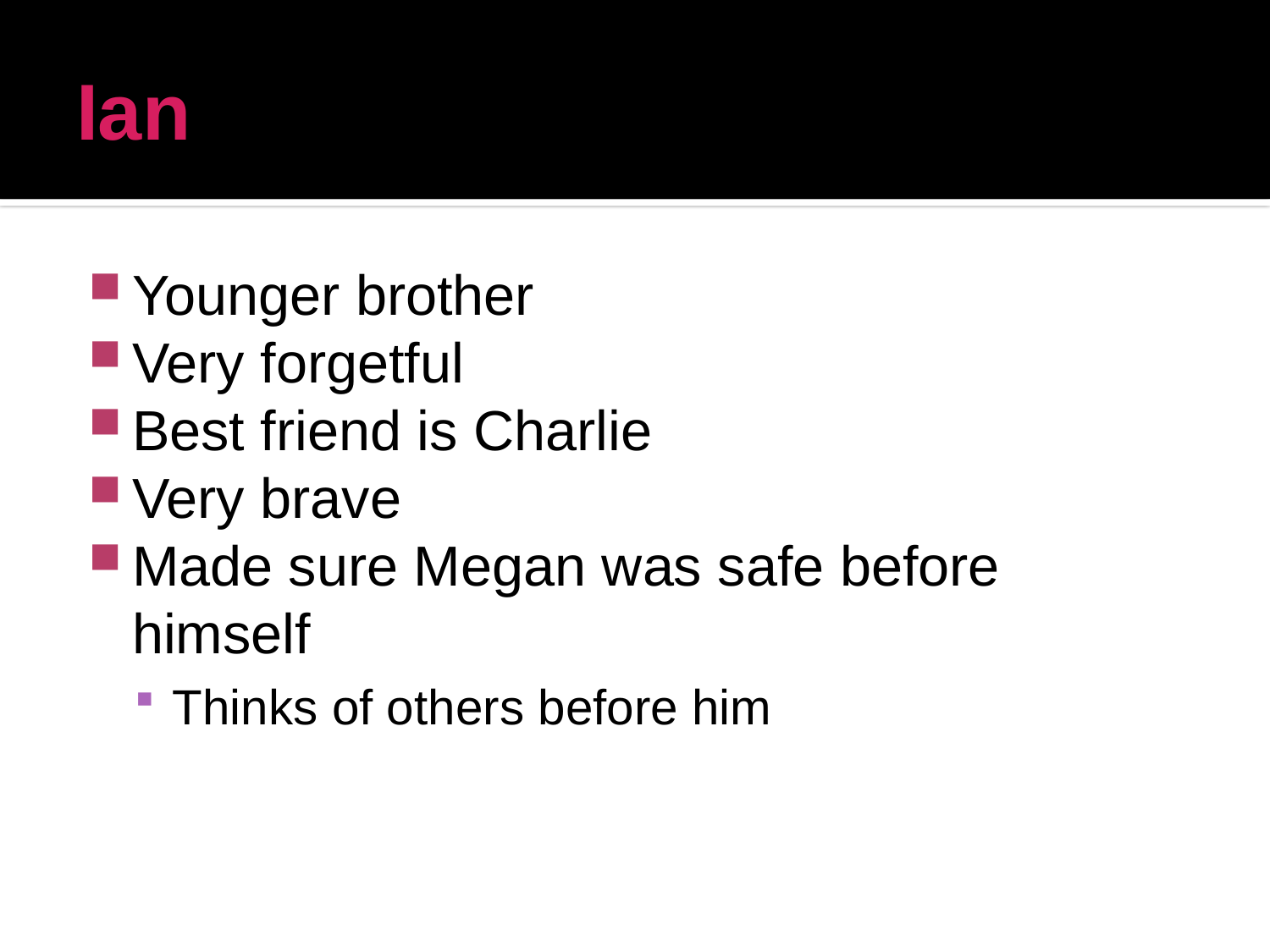

# Ian
Younger brother
Very forgetful
Best friend is Charlie
Very brave
Made sure Megan was safe before himself
Thinks of others before him